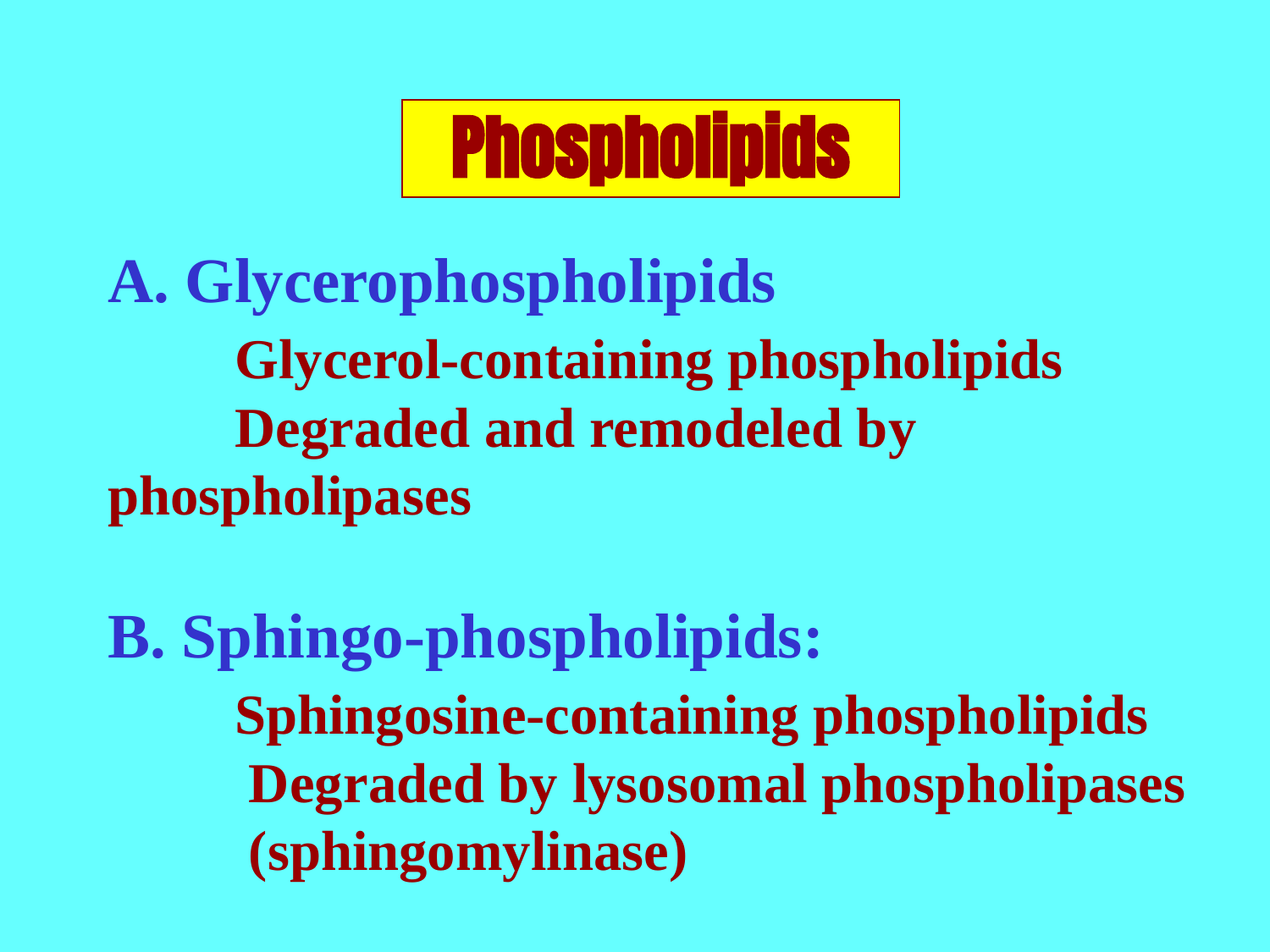

Phospholipids
A. Glycerophospholipids
	Glycerol-containing phospholipids
	Degraded and remodeled by 	phospholipases

B. Sphingo-phospholipids:
	Sphingosine-containing phospholipids
	 Degraded by lysosomal phospholipases  (sphingomylinase)